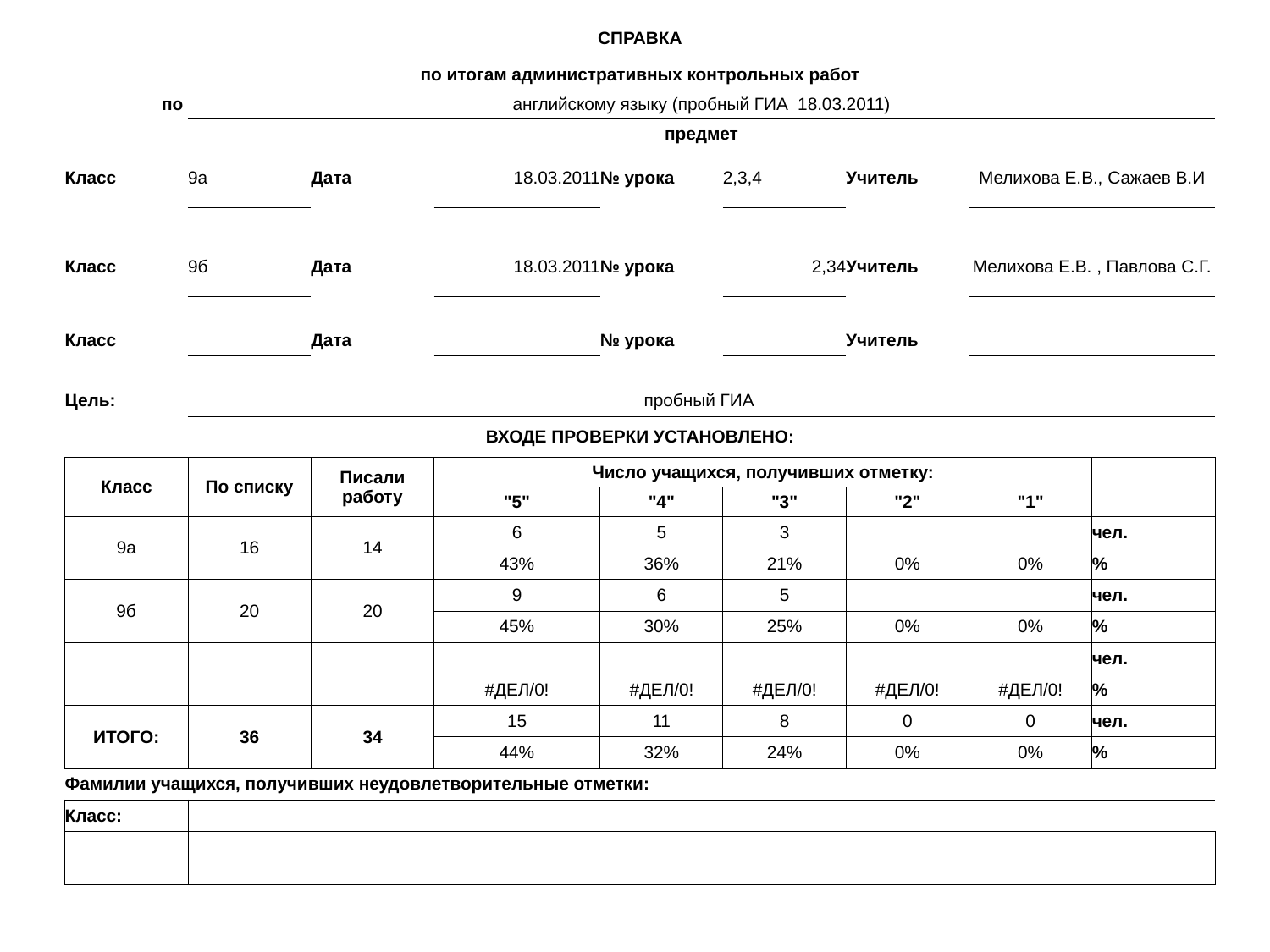

| СПРАВКА |  |  |  |  |  |  |  |  |
| --- | --- | --- | --- | --- | --- | --- | --- | --- |
| по итогам административных контрольных работ |  |  |  |  |  |  |  |  |
| по | английскому языку (пробный ГИА 18.03.2011) |  |  |  |  |  |  |  |
|  | предмет |  |  |  |  |  |  |  |
| Класс | 9а | Дата | 18.03.2011 | № урока | 2,3,4 | Учитель | Мелихова Е.В., Сажаев В.И |  |
|  |  |  |  |  |  |  |  |  |
| Класс | 9б | Дата | 18.03.2011 | № урока | 2,34 | Учитель | Мелихова Е.В. , Павлова С.Г. |  |
|  |  |  |  |  |  |  |  |  |
| Класс |  | Дата |  | № урока |  | Учитель |  |  |
|  |  |  |  |  |  |  |  |  |
| Цель: | пробный ГИА |  |  |  |  |  |  |  |
| ВХОДЕ ПРОВЕРКИ УСТАНОВЛЕНО: |  |  |  |  |  |  |  |  |
| Класс | По списку | Писали работу | Число учащихся, получивших отметку: |  |  |  |  |  |
|  |  |  | "5" | "4" | "3" | "2" | "1" |  |
| 9а | 16 | 14 | 6 | 5 | 3 |  |  | чел. |
|  |  |  | 43% | 36% | 21% | 0% | 0% | % |
| 9б | 20 | 20 | 9 | 6 | 5 |  |  | чел. |
|  |  |  | 45% | 30% | 25% | 0% | 0% | % |
|  |  |  |  |  |  |  |  | чел. |
|  |  |  | #ДЕЛ/0! | #ДЕЛ/0! | #ДЕЛ/0! | #ДЕЛ/0! | #ДЕЛ/0! | % |
| ИТОГО: | 36 | 34 | 15 | 11 | 8 | 0 | 0 | чел. |
|  |  |  | 44% | 32% | 24% | 0% | 0% | % |
| Фамилии учащихся, получивших неудовлетворительные отметки: |  |  |  |  |  |  |  |  |
| Класс: |  |  |  |  |  |  |  |  |
|  |  |  |  |  |  |  |  |  |